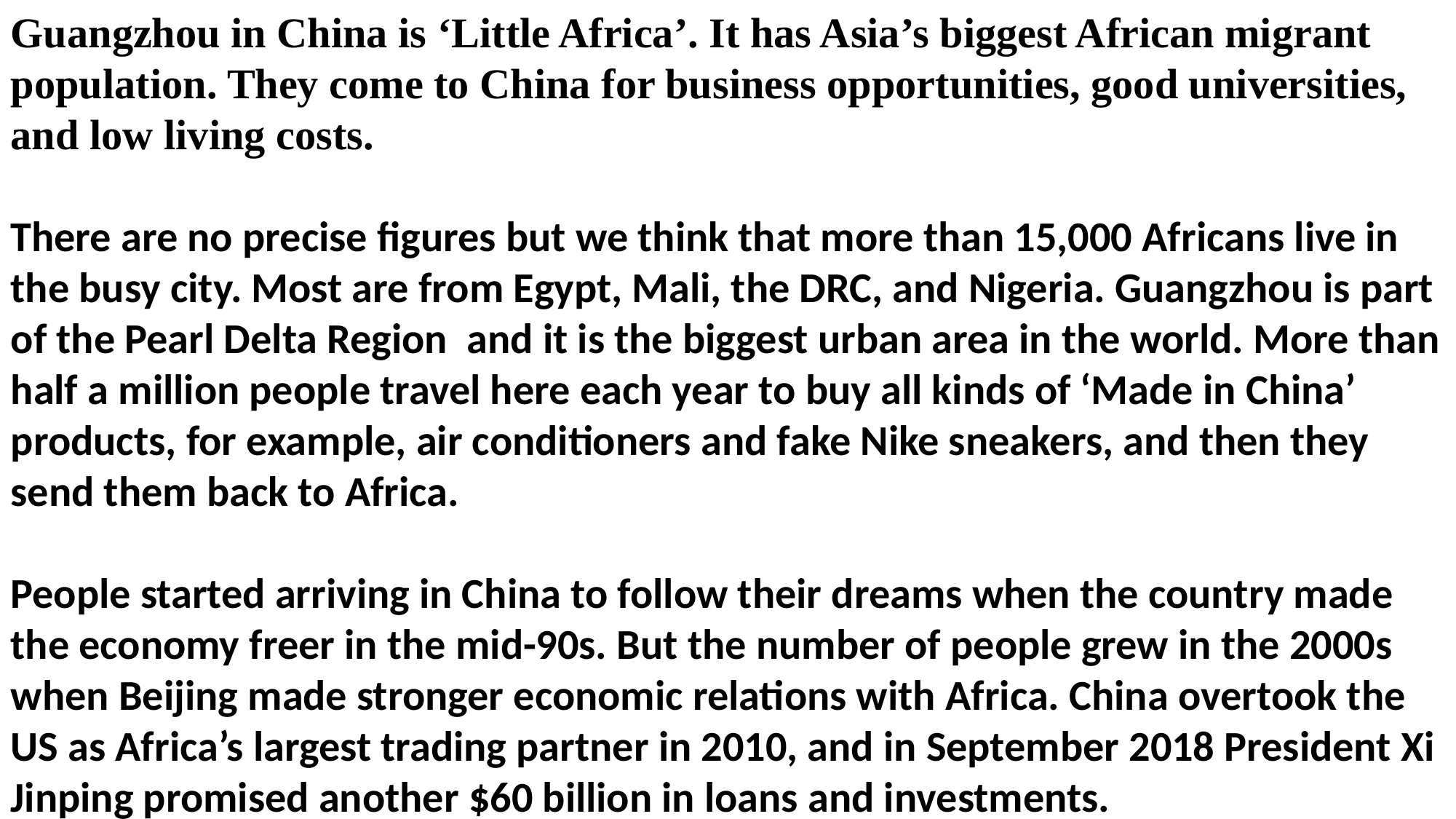

Guangzhou in China is ‘Little Africa’. It has Asia’s biggest African migrant population. They come to China for business opportunities, good universities, and low living costs.

There are no precise figures but we think that more than 15,000 Africans live in the busy city. Most are from Egypt, Mali, the DRC, and Nigeria. Guangzhou is part of the Pearl Delta Region  and it is the biggest urban area in the world. More than half a million people travel here each year to buy all kinds of ‘Made in China’ products, for example, air conditioners and fake Nike sneakers, and then they send them back to Africa.

People started arriving in China to follow their dreams when the country made the economy freer in the mid-90s. But the number of people grew in the 2000s when Beijing made stronger economic relations with Africa. China overtook the US as Africa’s largest trading partner in 2010, and in September 2018 President Xi Jinping promised another $60 billion in loans and investments.